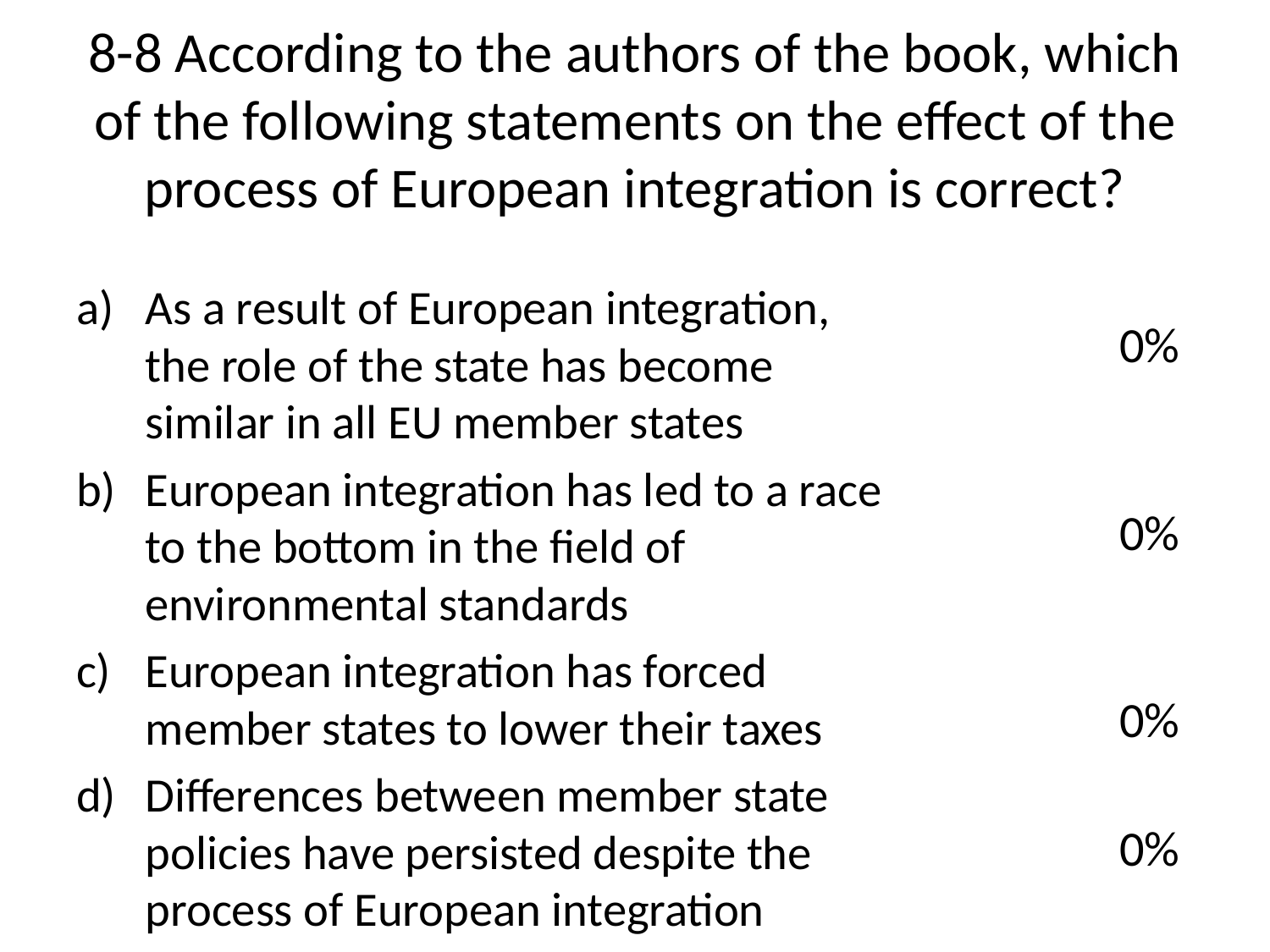

# 8-8 According to the authors of the book, which of the following statements on the effect of the process of European integration is correct?
As a result of European integration, the role of the state has become similar in all EU member states
European integration has led to a race to the bottom in the field of environmental standards
European integration has forced member states to lower their taxes
Differences between member state policies have persisted despite the process of European integration
0%
0%
0%
0%